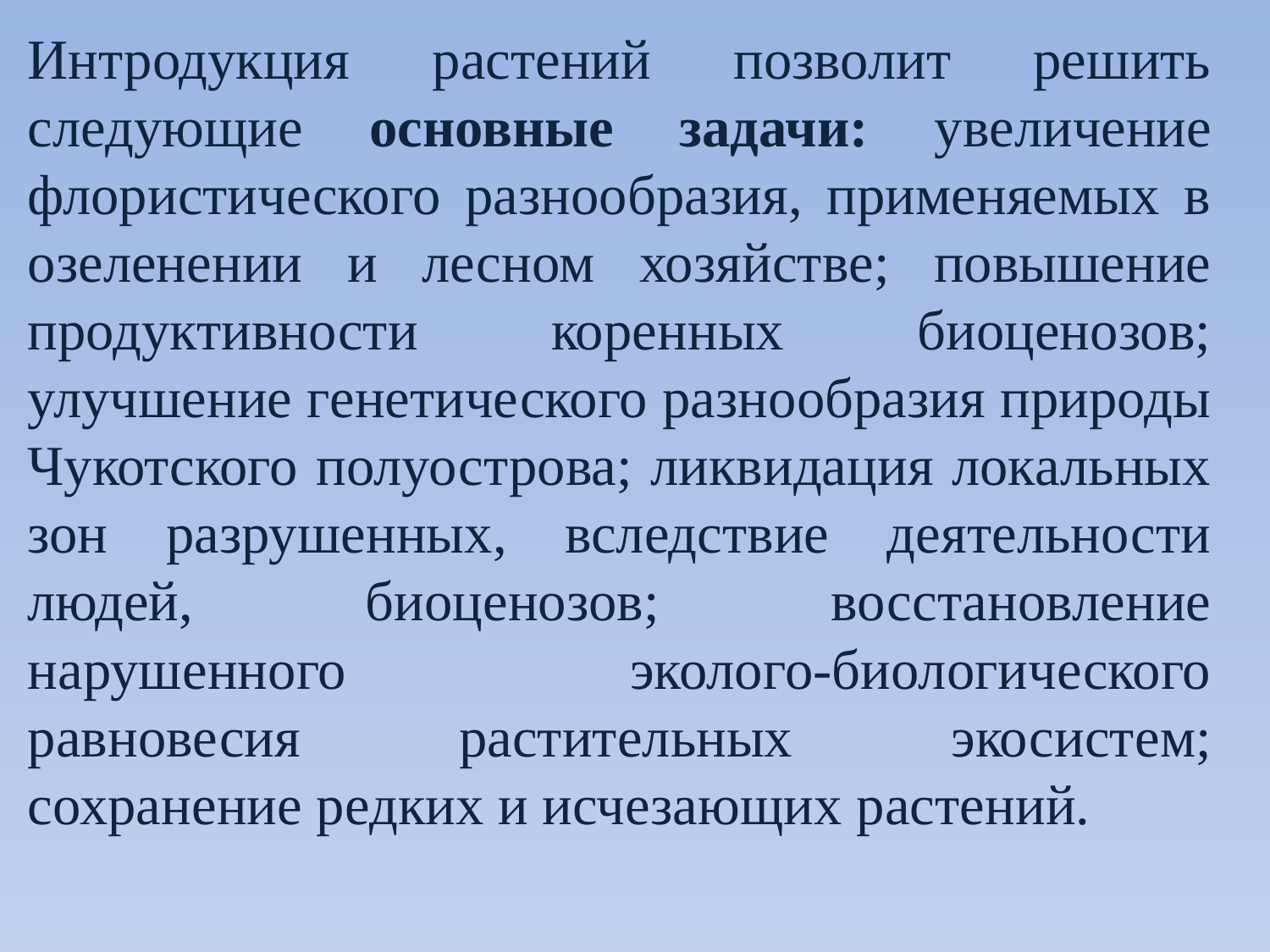

Интродукция растений позволит решить следующие основные задачи: увеличение флористического разнообразия, применяемых в озеленении и лесном хозяйстве; повышение продуктивности коренных биоценозов; улучшение генетического разнообразия природы Чукотского полуострова; ликвидация локальных зон разрушенных, вследствие деятельности людей, биоценозов; восстановление нарушенного эколого-биологического равновесия растительных экосистем; сохранение редких и исчезающих растений.